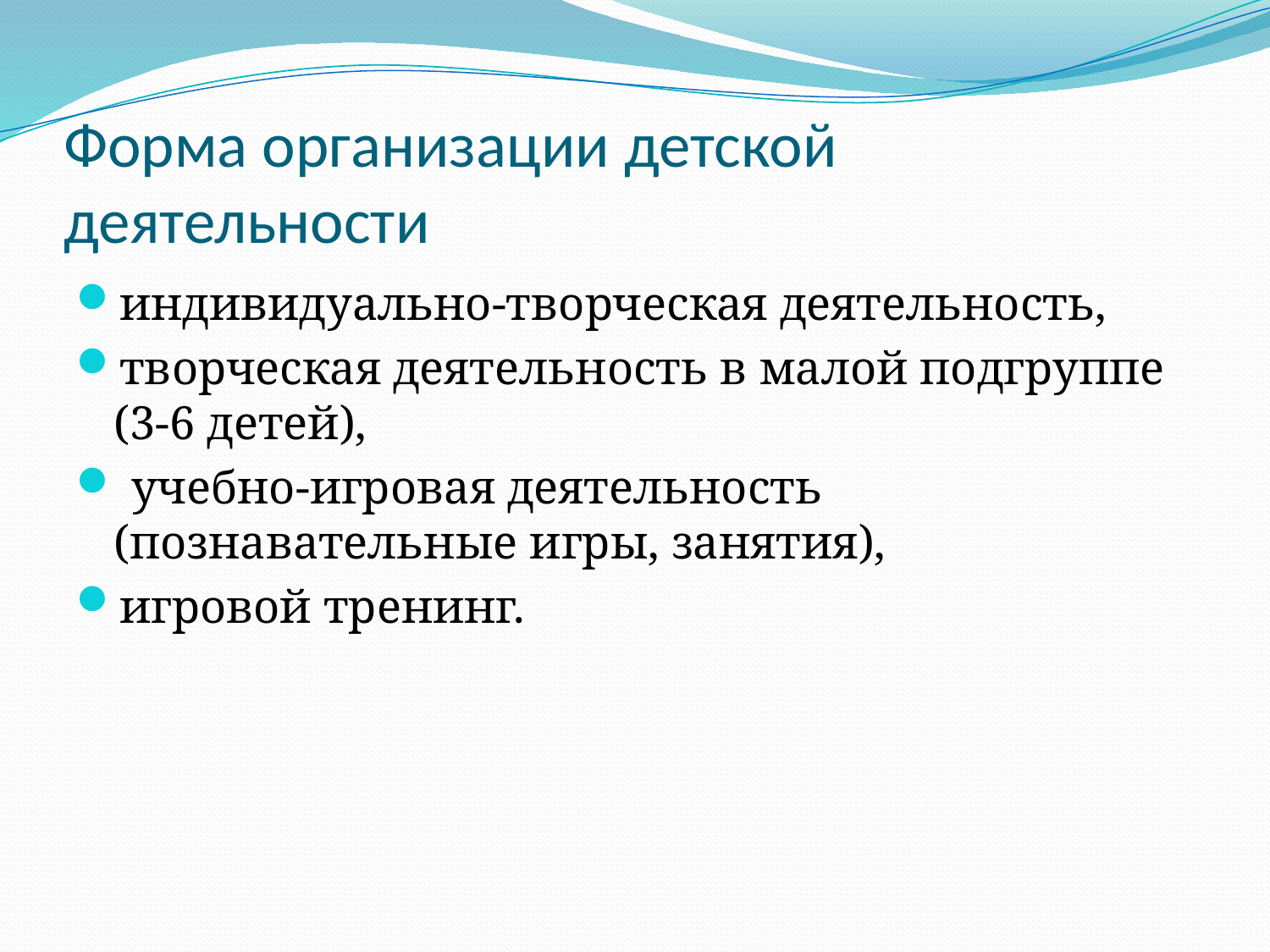

# Форма организации детской деятельности
индивидуально-творческая деятельность,
творческая деятельность в малой подгруппе   (3-6 детей),
 учебно-игровая деятельность      (познавательные игры, занятия),
игровой тренинг.